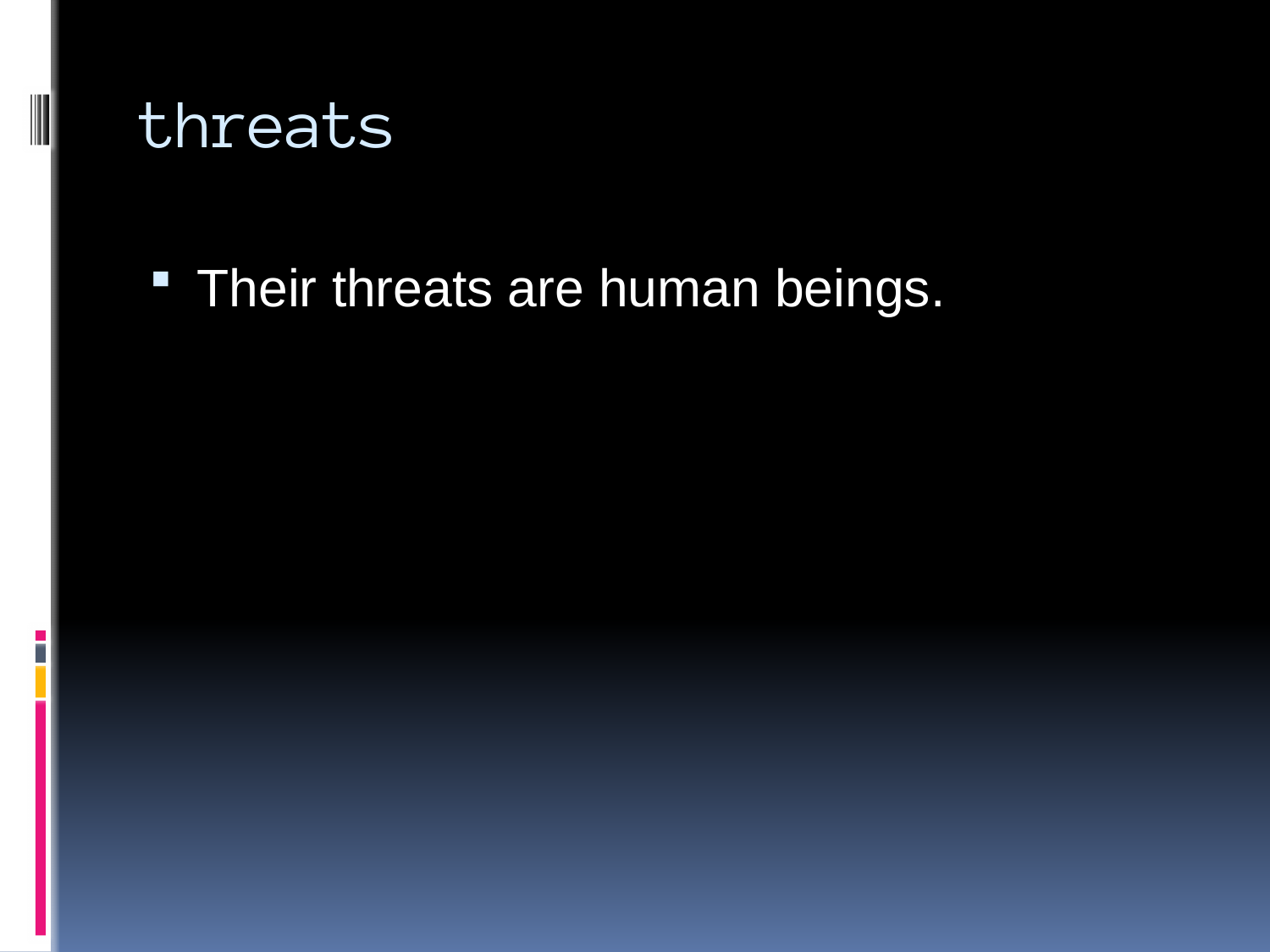

# threats
Their threats are human beings.